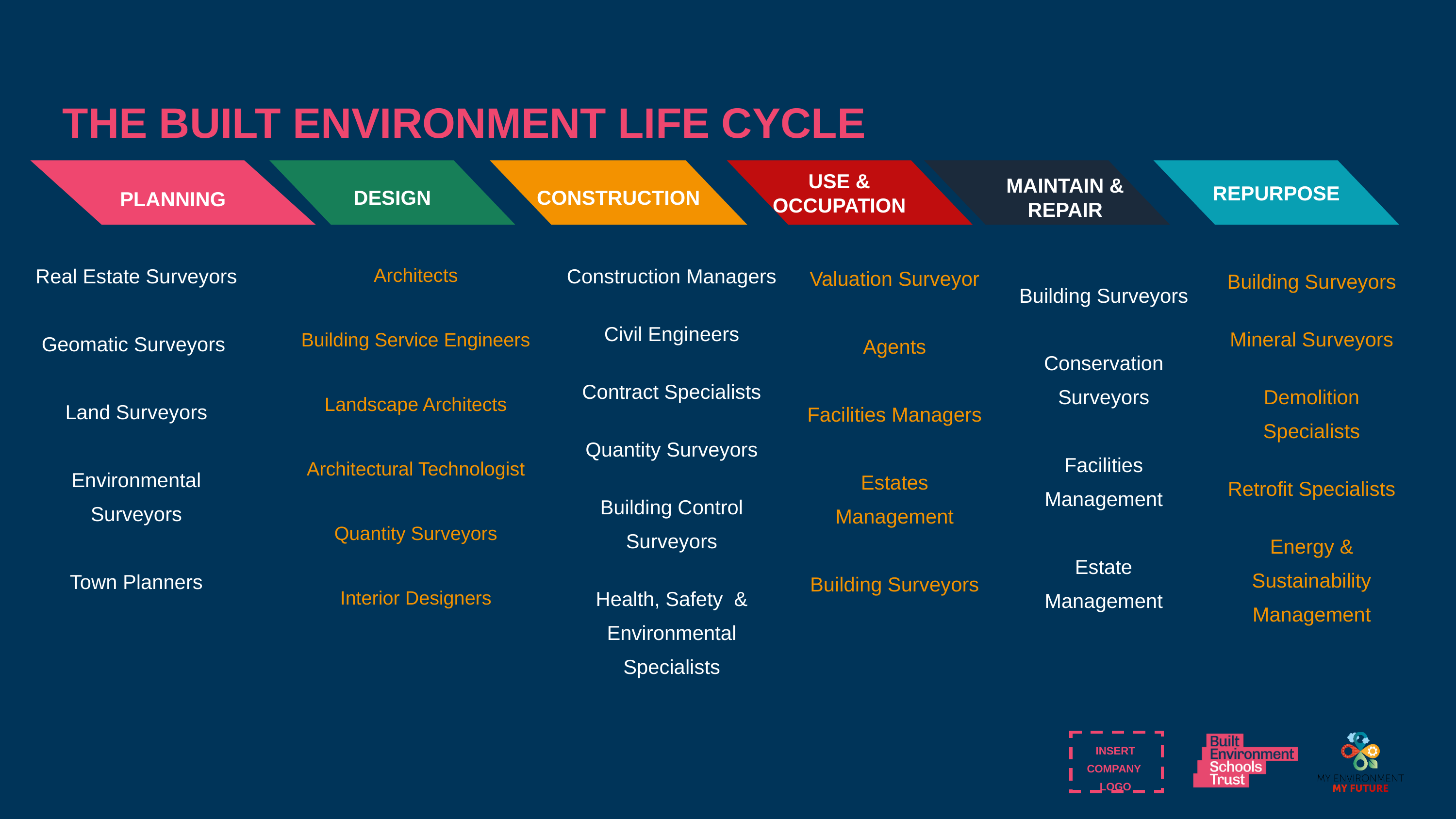

THE BUILT ENVIRONMENT LIFE CYCLE

DESIGN

CONSTRUCTION

PLANNING

USE & OCCUPATION

MAINTAIN & REPAIR

REPURPOSE
Real Estate Surveyors

Geomatic Surveyors

Land Surveyors

Environmental Surveyors

Town Planners
Architects

Building Service Engineers

Landscape Architects

Architectural Technologist

Quantity Surveyors

Interior Designers
Construction Managers

Civil Engineers

Contract Specialists

Quantity Surveyors

Building Control Surveyors

Health, Safety  & Environmental Specialists
Valuation Surveyor

Agents

Facilities Managers

Estates Management

Building Surveyors
Building Surveyors

Mineral Surveyors

Demolition Specialists

Retrofit Specialists

Energy & Sustainability Management
Building Surveyors

Conservation Surveyors

Facilities Management

Estate Management

INSERT COMPANY
LOGO